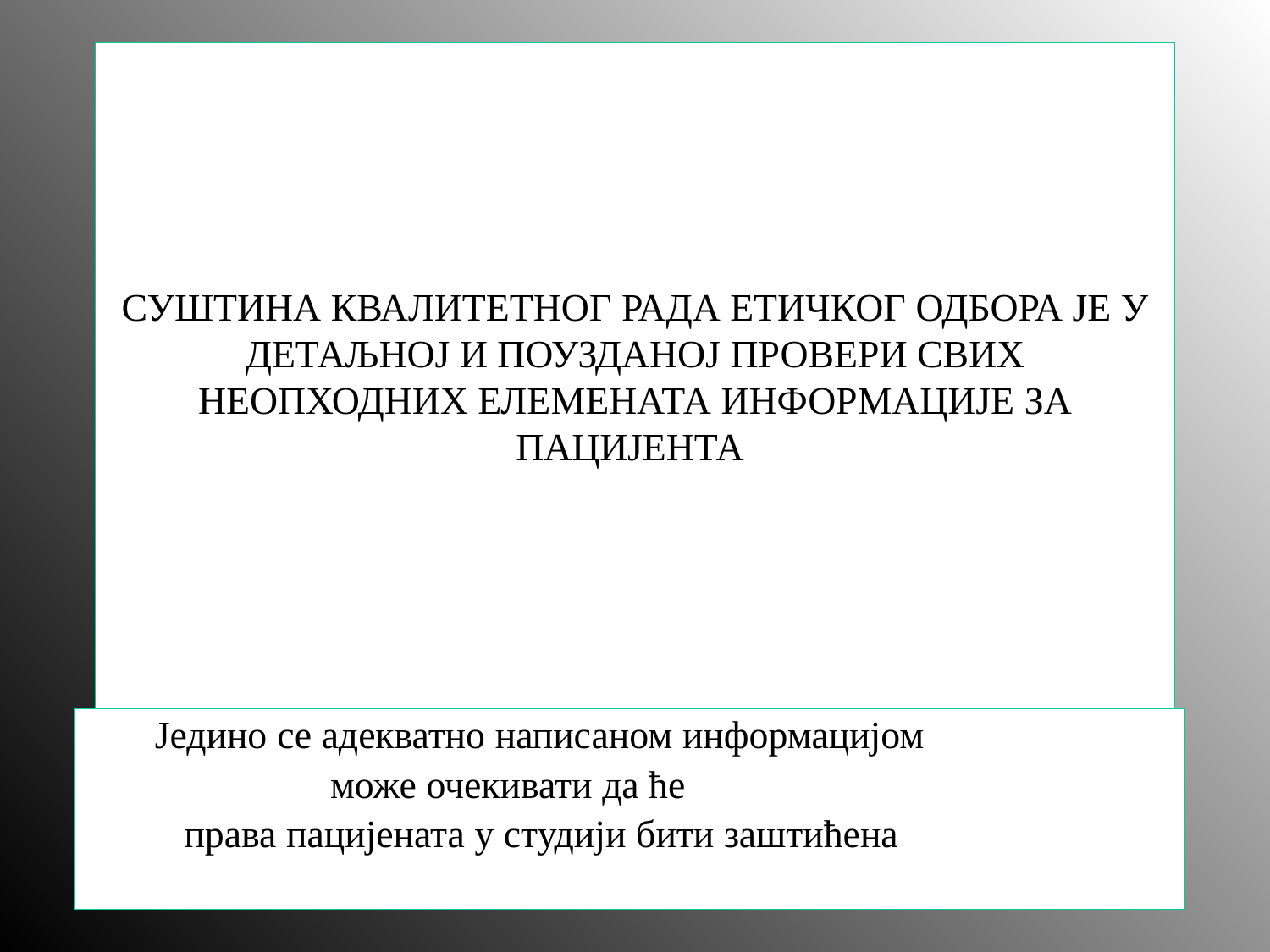

# СУШТИНА КВАЛИТЕТНОГ РАДА ЕТИЧКОГ ОДБОРА ЈЕ У ДЕТАЉНОЈ И ПОУЗДАНОЈ ПРОВЕРИ СВИХ НЕОПХОДНИХ ЕЛЕМЕНАТА ИНФОРМАЦИЈЕ ЗА ПАЦИЈЕНТА
       Једино се адекватно написаном информацијом
                         може очекивати да ће
          права пацијената у студији бити заштићена